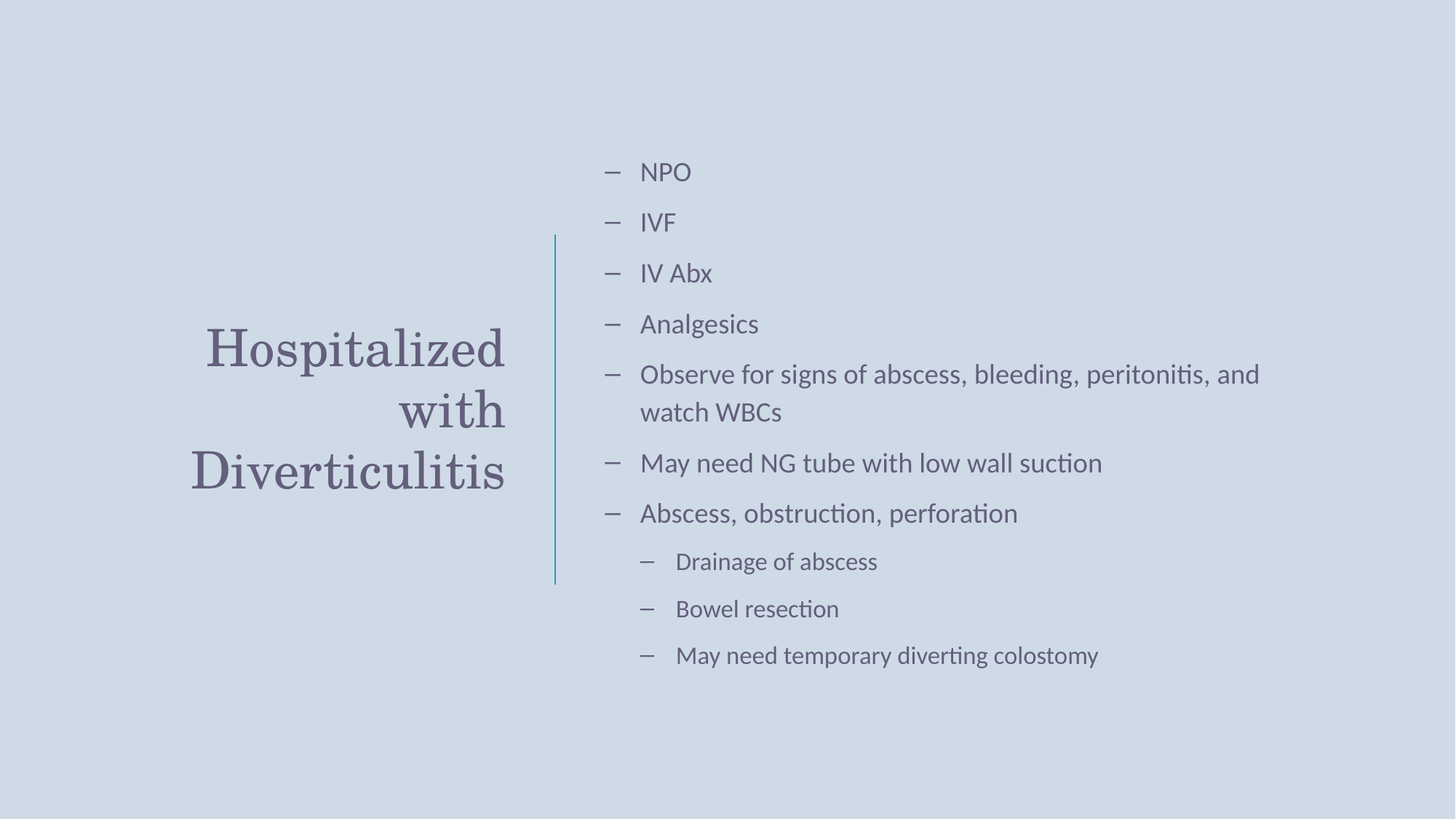

# Hospitalized with Diverticulitis
NPO
IVF
IV Abx
Analgesics
Observe for signs of abscess, bleeding, peritonitis, and watch WBCs
May need NG tube with low wall suction
Abscess, obstruction, perforation
Drainage of abscess
Bowel resection
May need temporary diverting colostomy